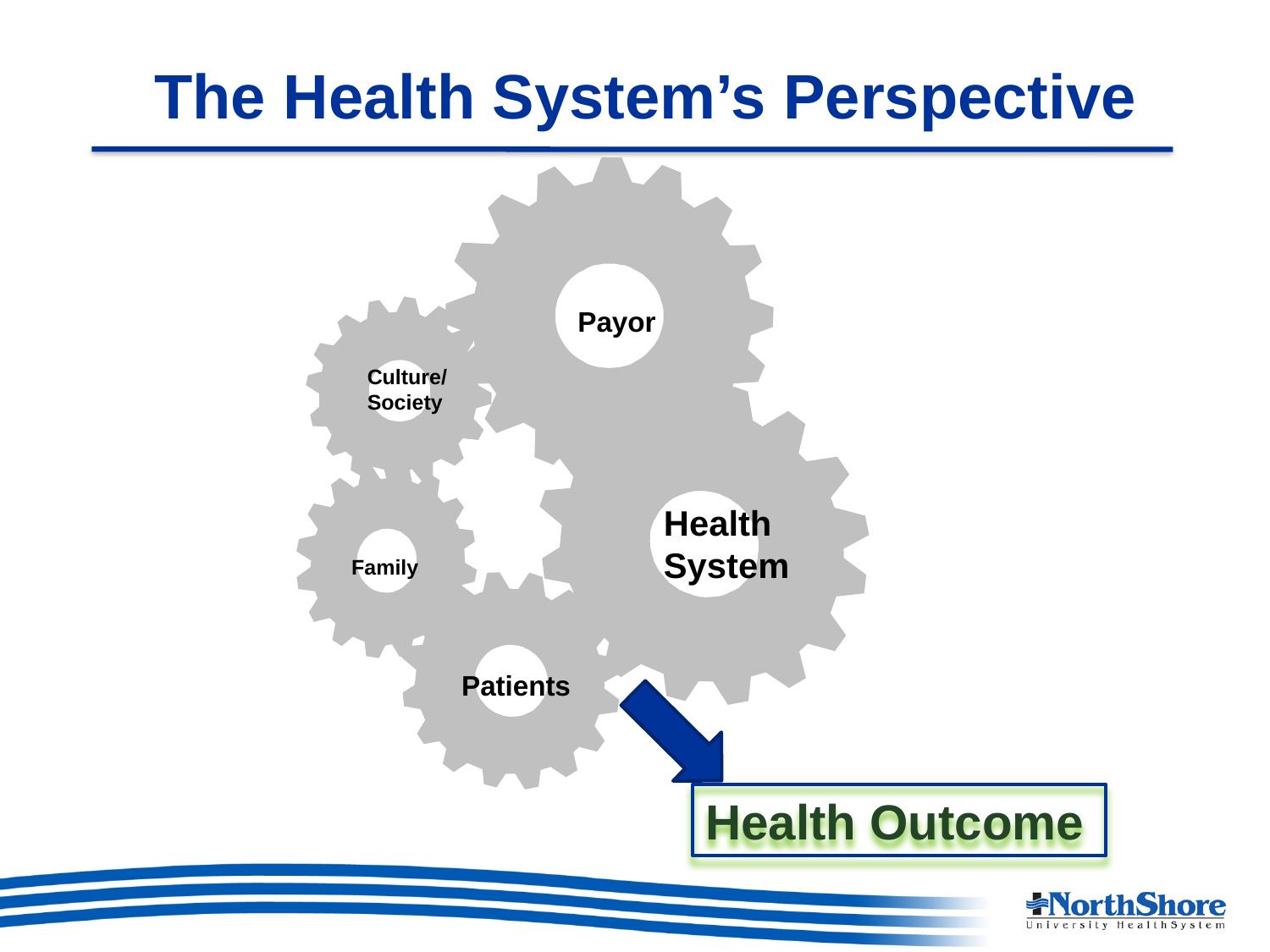

# The Health System’s Perspective

Payor

Culture/
Society

Health System
Patients

Family

Health Outcome